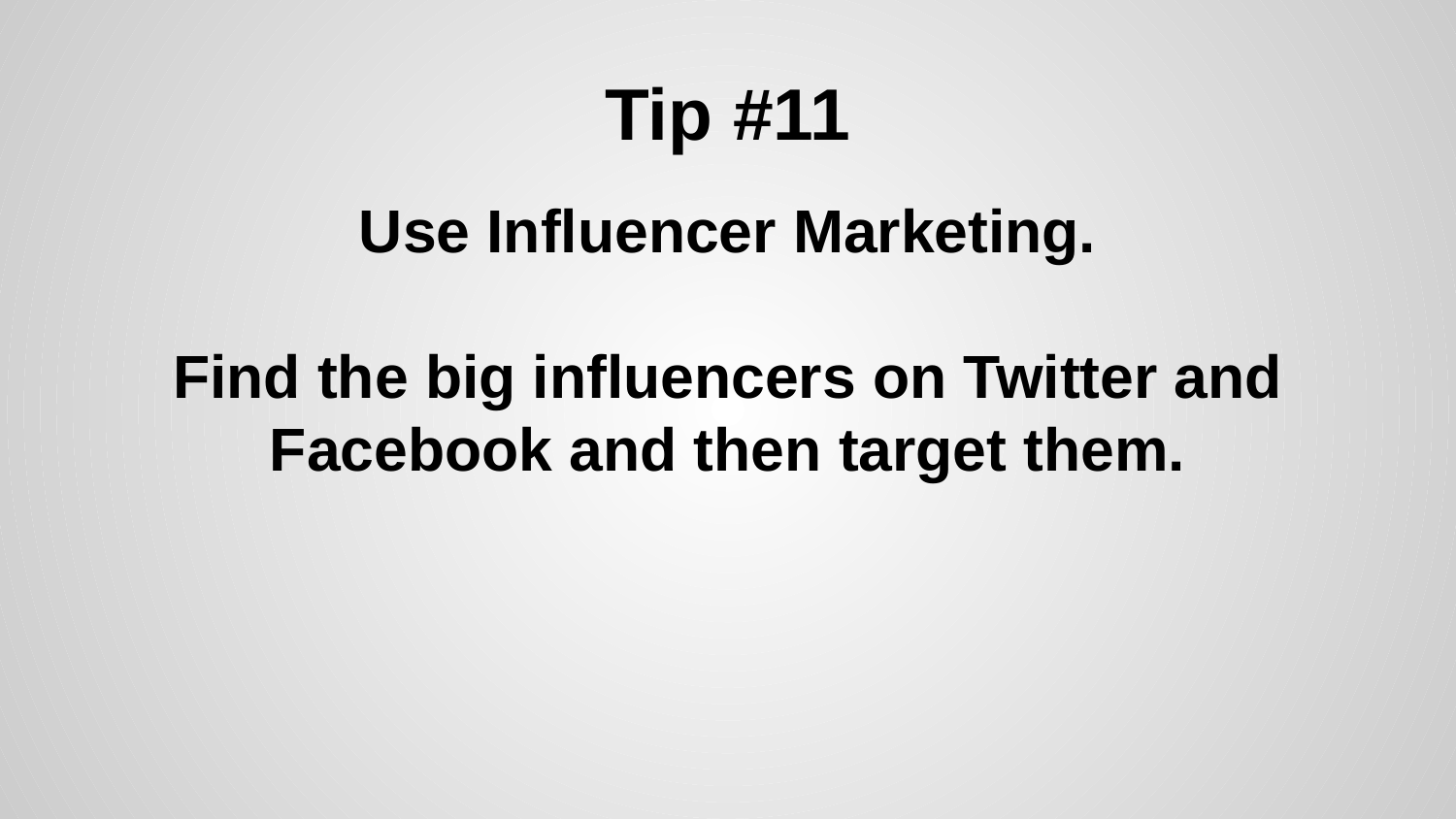

# Tip #11

Use Influencer Marketing.

Find the big influencers on Twitter and Facebook and then target them.